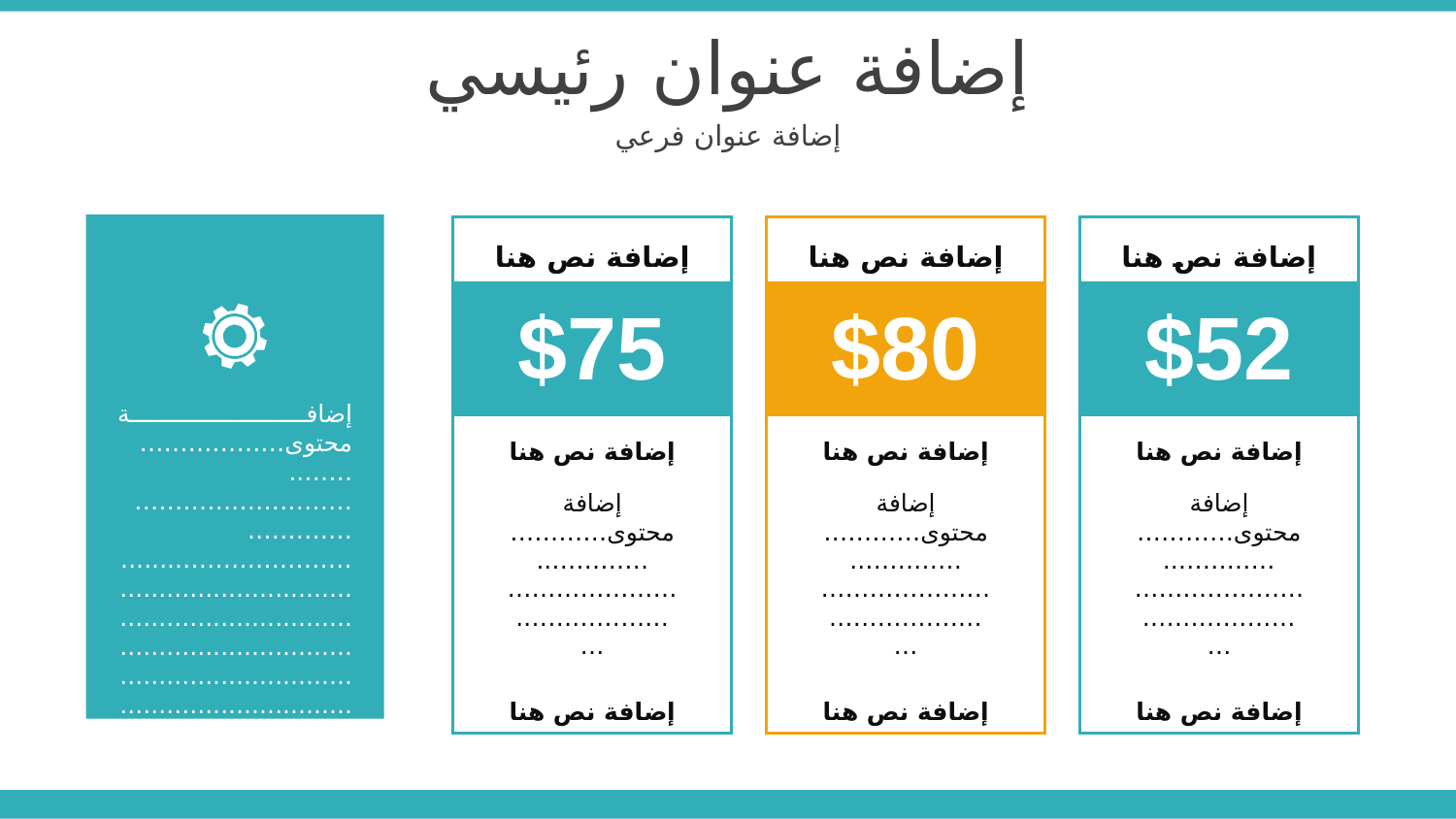

إضافة عنوان رئيسي
إضافة عنوان فرعي

إضافة محتوى……………………..………………………………….…………………................................................................................................................................................................................................................
| إضافة نص هنا |  |  |
| --- | --- | --- |
| $75 |  |  |
|  | إضافة نص هنا |  |
|  | إضافة محتوى……………………..………………………………….… |  |
|  |  |  |
|  |  |  |
| إضافة نص هنا |  |  |
| إضافة نص هنا |  |  |
| --- | --- | --- |
| $80 |  |  |
|  | إضافة نص هنا |  |
|  | إضافة محتوى……………………..………………………………….… |  |
|  |  |  |
|  |  |  |
| إضافة نص هنا |  |  |
| إضافة نص هنا |  |  |
| --- | --- | --- |
| $52 |  |  |
|  | إضافة نص هنا |  |
|  | إضافة محتوى……………………..………………………………….… |  |
|  |  |  |
|  |  |  |
| إضافة نص هنا |  |  |